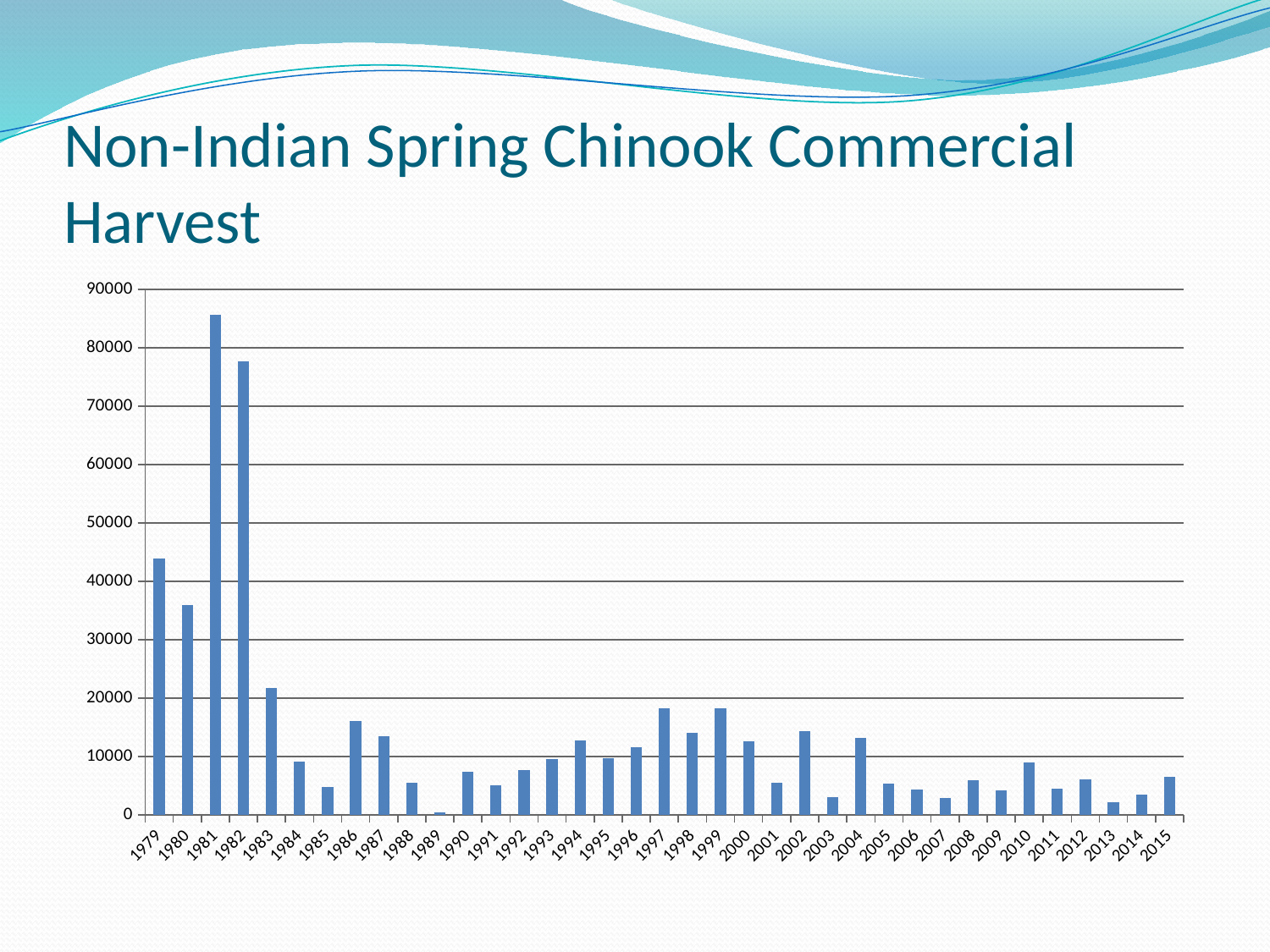

# Non-Indian Spring Chinook Commercial Harvest

### Chart

| Category |  |
|---|---|
| 1979 | 43900.0 |
| 1980 | 36000.0 |
| 1981 | 85700.0 |
| 1982 | 77700.0 |
| 1983 | 21700.000000000004 |
| 1984 | 9100.0 |
| 1985 | 4700.0 |
| 1986 | 16100.000000000002 |
| 1987 | 13500.0 |
| 1988 | 5500.0 |
| 1989 | 400.0 |
| 1990 | 7400.0 |
| 1991 | 5100.0 |
| 1992 | 7600.0 |
| 1993 | 9600.0 |
| 1994 | 12700.0 |
| 1995 | 9700.0 |
| 1996 | 11600.0 |
| 1997 | 18300.0 |
| 1998 | 14000.0 |
| 1999 | 18300.0 |
| 2000 | 12600.0 |
| 2001 | 5444.0 |
| 2002 | 14384.0 |
| 2003 | 3048.0 |
| 2004 | 13158.0 |
| 2005 | 5364.0 |
| 2006 | 4389.0 |
| 2007 | 2950.0 |
| 2008 | 5952.0 |
| 2009 | 4168.0 |
| 2010 | 9041.0 |
| 2011 | 4539.0 |
| 2012 | 6118.0 |
| 2013 | 2207.0 |
| 2014 | 3500.0 |
| 2015 | 6460.0 |